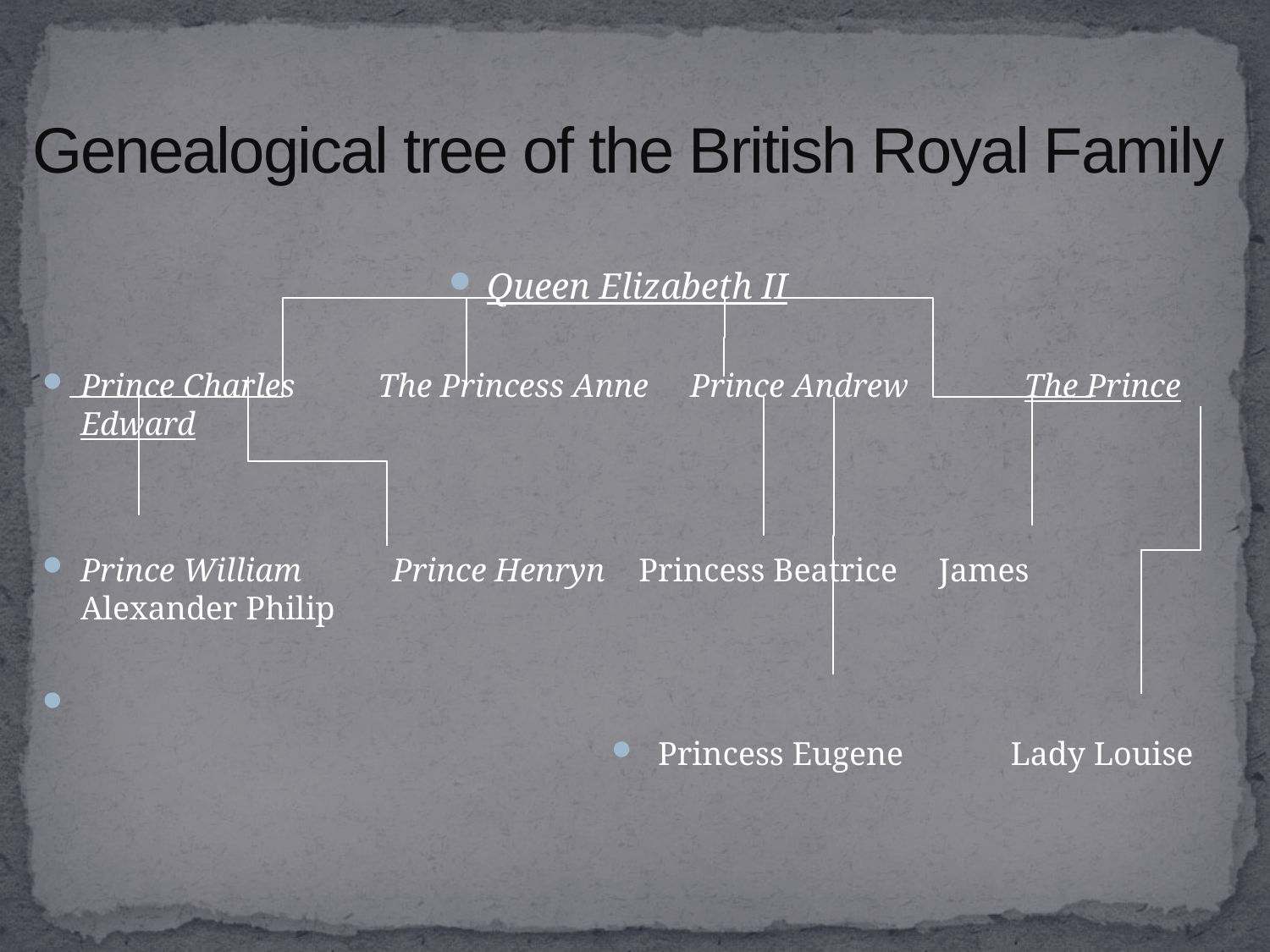

# Genealogical tree of the British Royal Family
Queen Elizabeth II

Prince Charles          The Princess Anne     Prince Andrew              The Prince Edward

Prince William           Prince Henryn    Princess Beatrice     James Alexander Philip

 Princess Eugene             Lady Louise